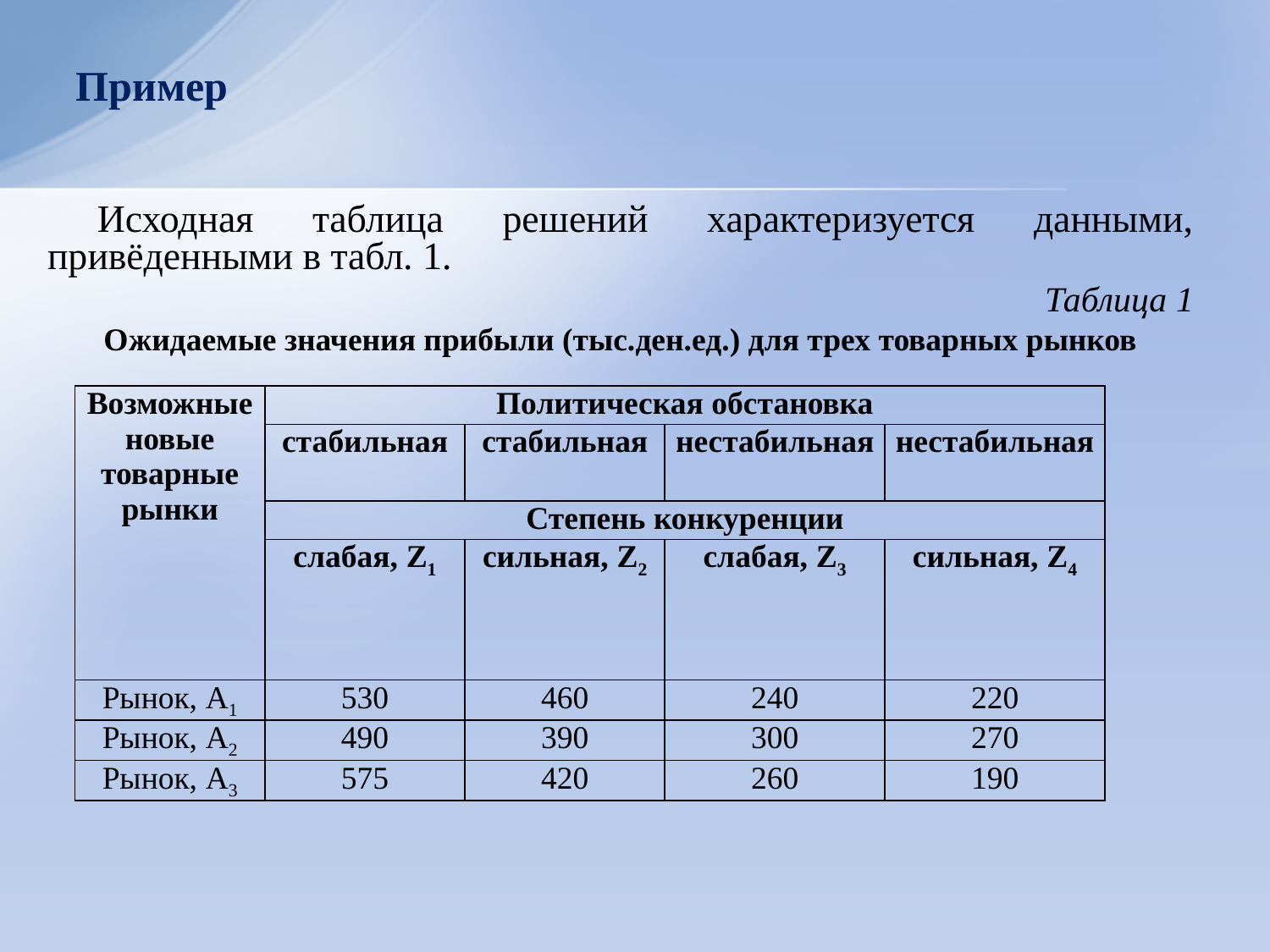

# Пример
Исходная таблица решений характеризуется данными, привёденными в табл. 1.
Таблица 1
Ожидаемые значения прибыли (тыс.ден.ед.) для трех товарных рынков
| Возможные новые товарные рынки | Политическая обстановка |  |  |  |
| --- | --- | --- | --- | --- |
|  | стабильная | стабильная | нестабильная | нестабильная |
|  | Степень конкуренции |  |  |  |
|  | слабая, Z1 | сильная, Z2 | слабая, Z3 | сильная, Z4 |
| Рынок, А1 | 530 | 460 | 240 | 220 |
| Рынок, А2 | 490 | 390 | 300 | 270 |
| Рынок, А3 | 575 | 420 | 260 | 190 |